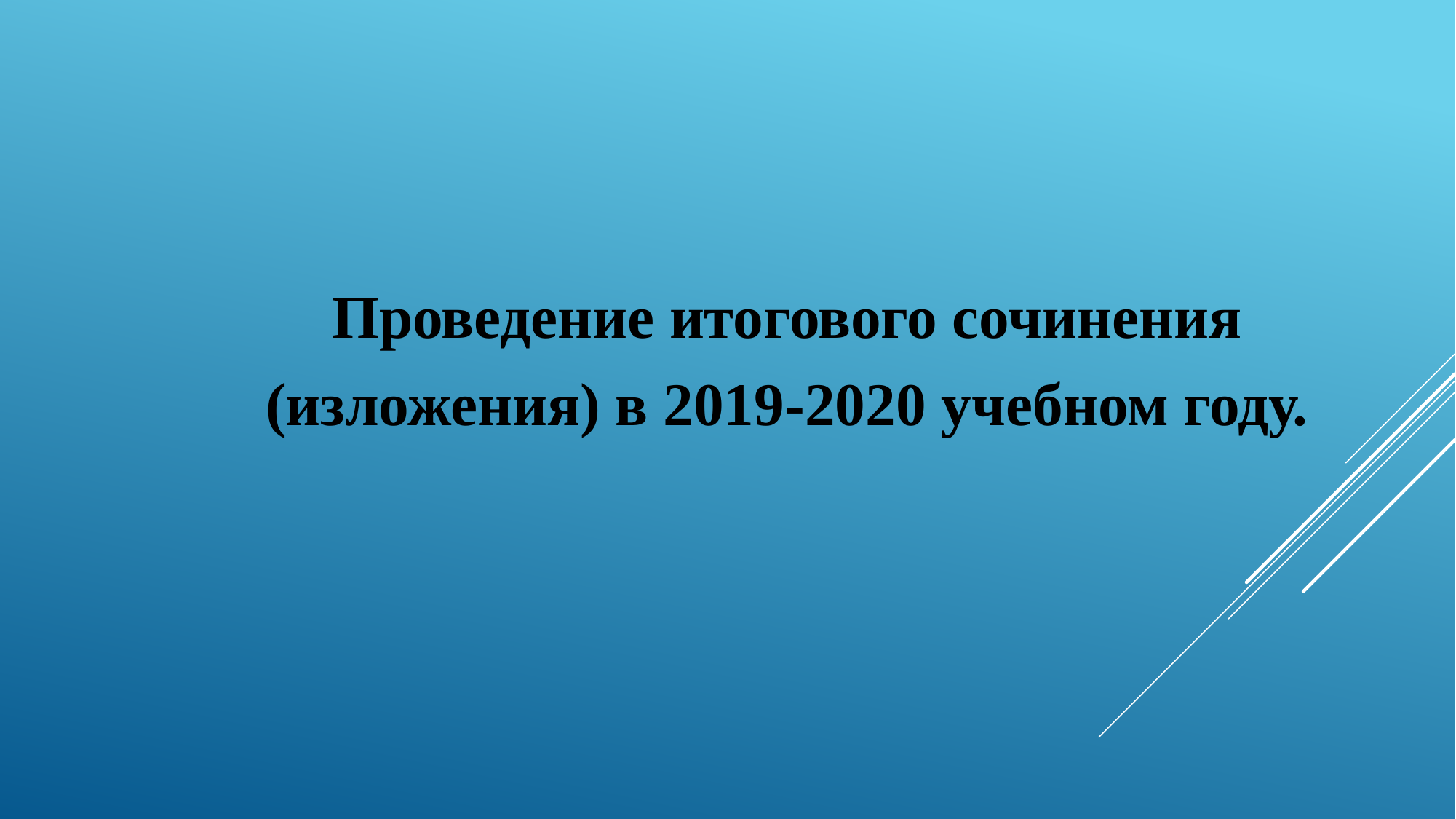

#

Проведение итогового сочинения (изложения) в 2019-2020 учебном году.